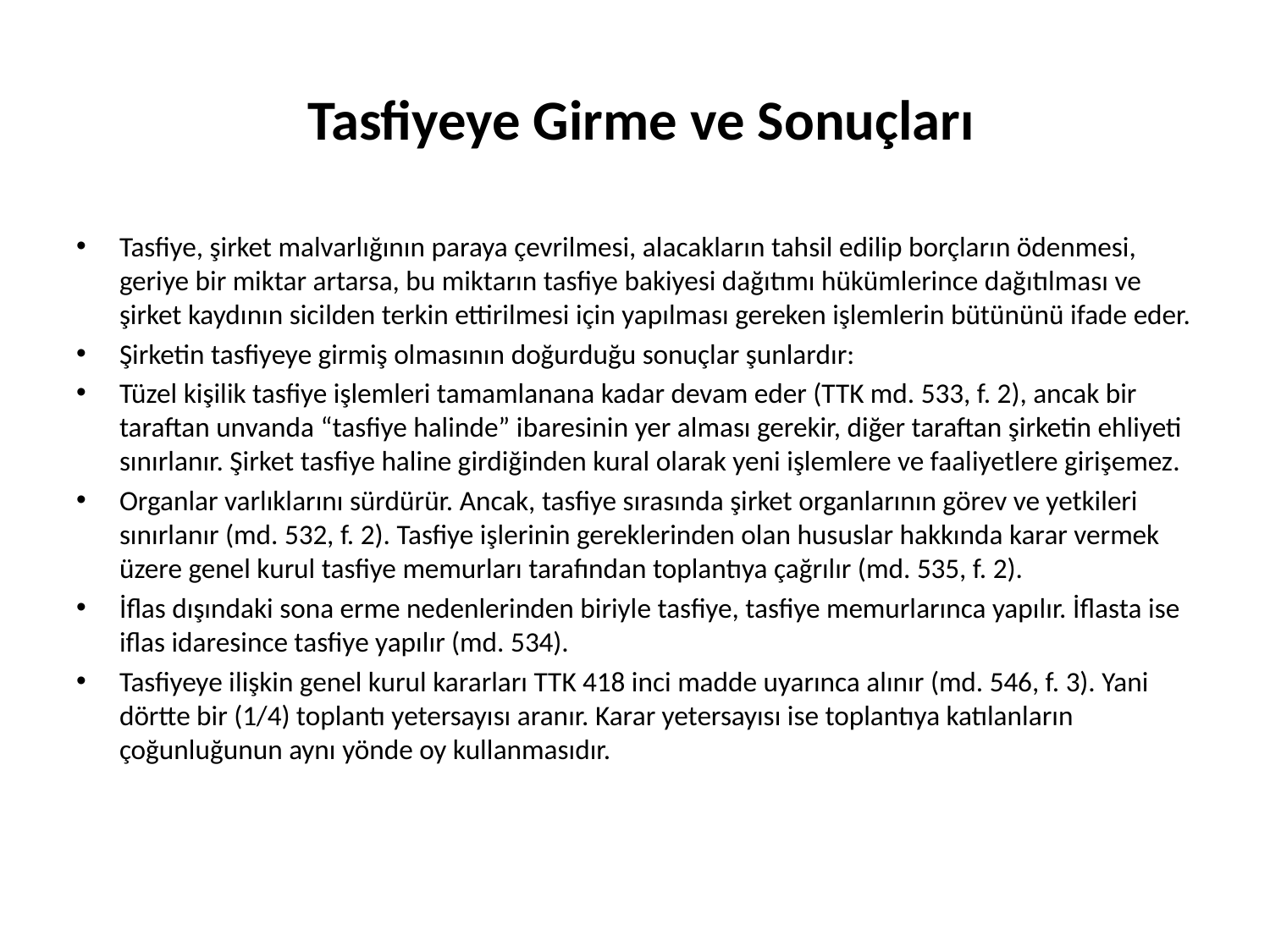

# Tasfiyeye Girme ve Sonuçları
Tasfiye, şirket malvarlığının paraya çevrilmesi, alacakların tahsil edilip borçların ödenmesi, geriye bir miktar artarsa, bu miktarın tasfiye bakiyesi dağıtımı hükümlerince dağıtılması ve şirket kaydının sicilden terkin ettirilmesi için yapılması gereken işlemlerin bütününü ifade eder.
Şirketin tasfiyeye girmiş olmasının doğurduğu sonuçlar şunlardır:
Tüzel kişilik tasfiye işlemleri tamamlanana kadar devam eder (TTK md. 533, f. 2), ancak bir taraftan unvanda “tasfiye halinde” ibaresinin yer alması gerekir, diğer taraftan şirketin ehliyeti sınırlanır. Şirket tasfiye haline girdiğinden kural olarak yeni işlemlere ve faaliyetlere girişemez.
Organlar varlıklarını sürdürür. Ancak, tasfiye sırasında şirket organlarının görev ve yetkileri sınırlanır (md. 532, f. 2). Tasfiye işlerinin gereklerinden olan hususlar hakkında karar vermek üzere genel kurul tasfiye memurları tarafından toplantıya çağrılır (md. 535, f. 2).
İflas dışındaki sona erme nedenlerinden biriyle tasfiye, tasfiye memurlarınca yapılır. İflasta ise iflas idaresince tasfiye yapılır (md. 534).
Tasfiyeye ilişkin genel kurul kararları TTK 418 inci madde uyarınca alınır (md. 546, f. 3). Yani dörtte bir (1/4) toplantı yetersayısı aranır. Karar yetersayısı ise toplantıya katılanların çoğunluğunun aynı yönde oy kullanmasıdır.